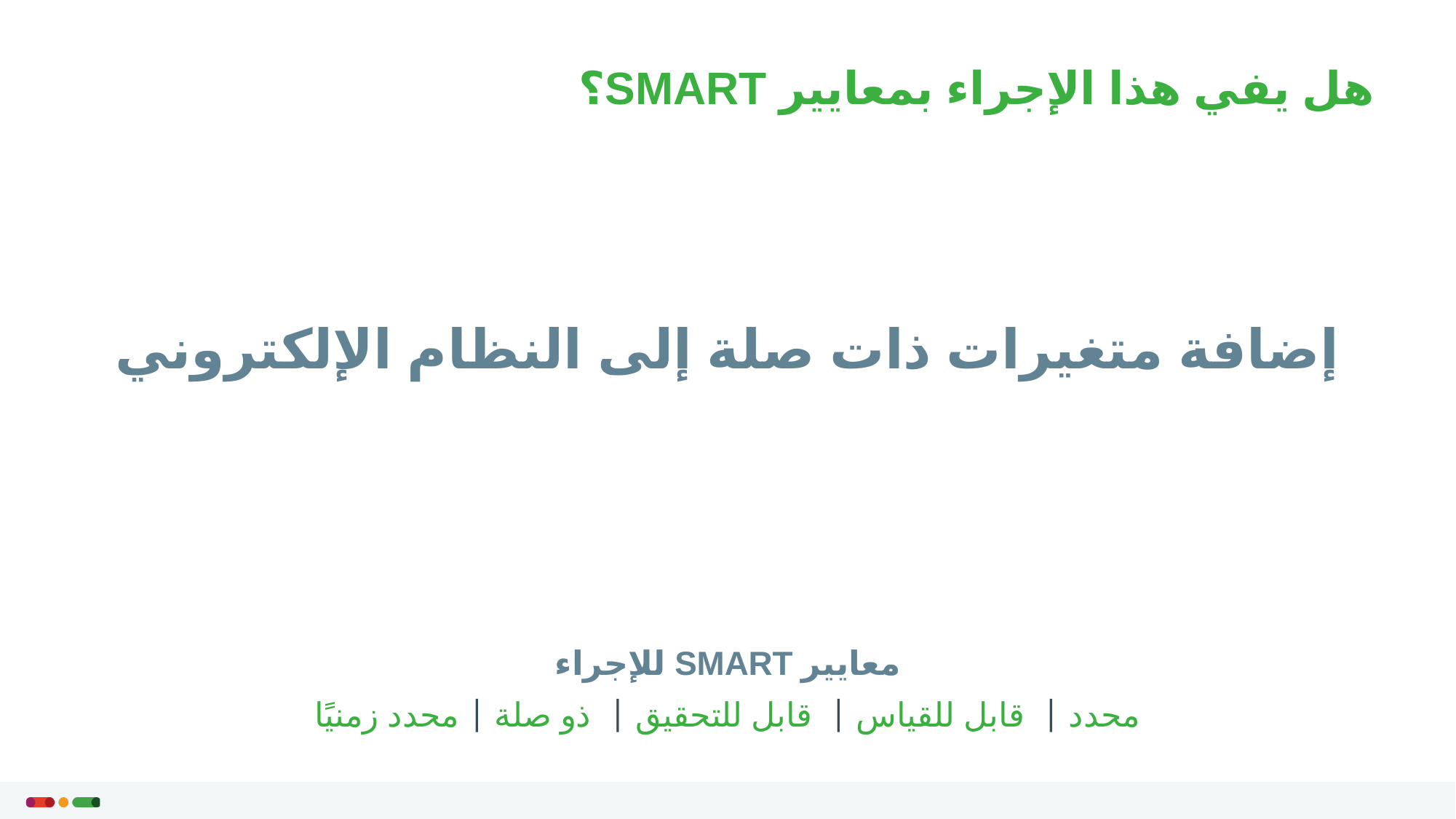

هل يفي هذا الإجراء بمعايير SMART؟
إضافة متغيرات ذات صلة إلى النظام الإلكتروني
معايير SMART للإجراء
محدد |  قابل للقياس |  قابل للتحقيق |  ذو صلة | محدد زمنيًا